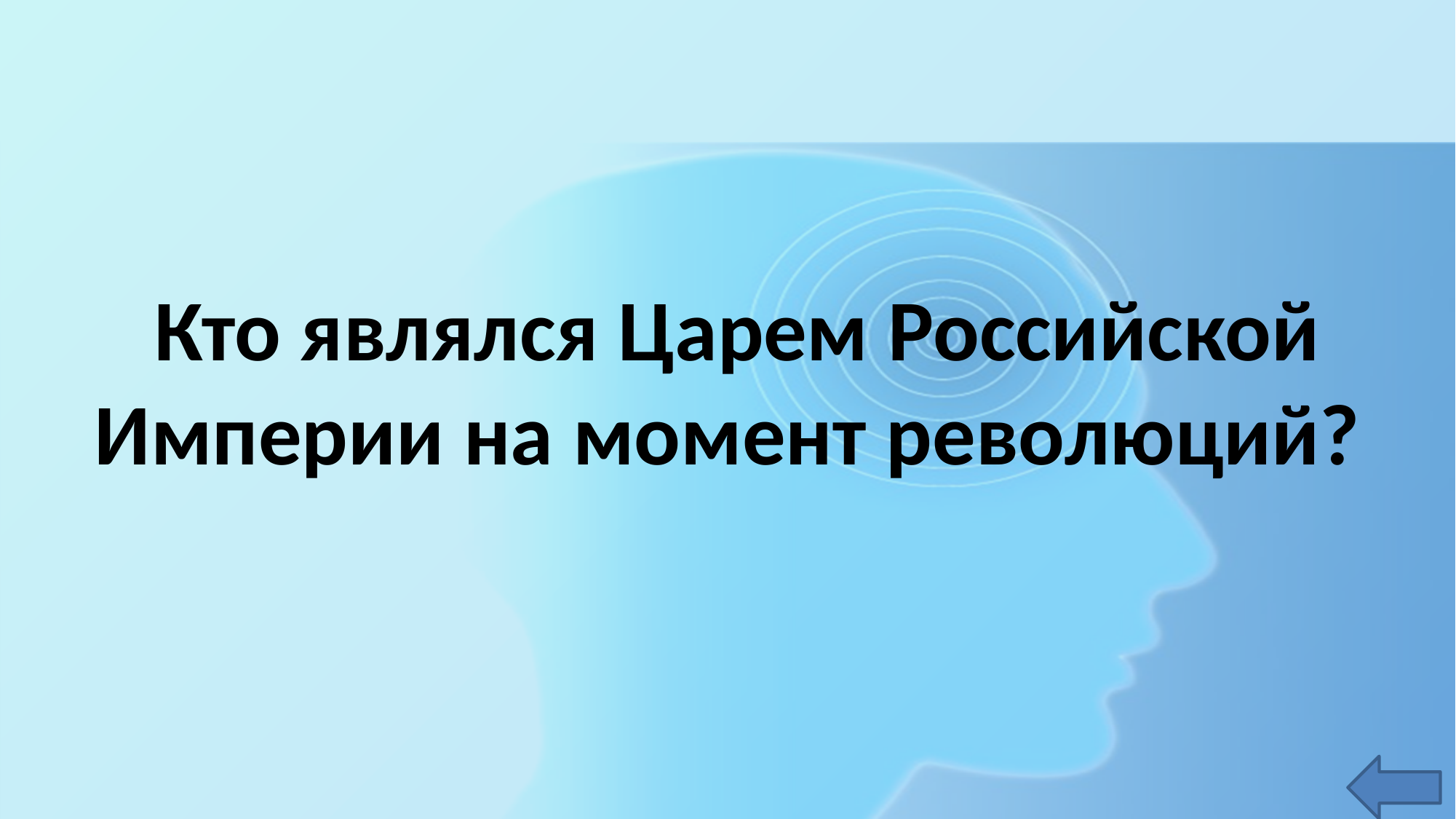

# Кто являлся Царем Российской Империи на момент революций?